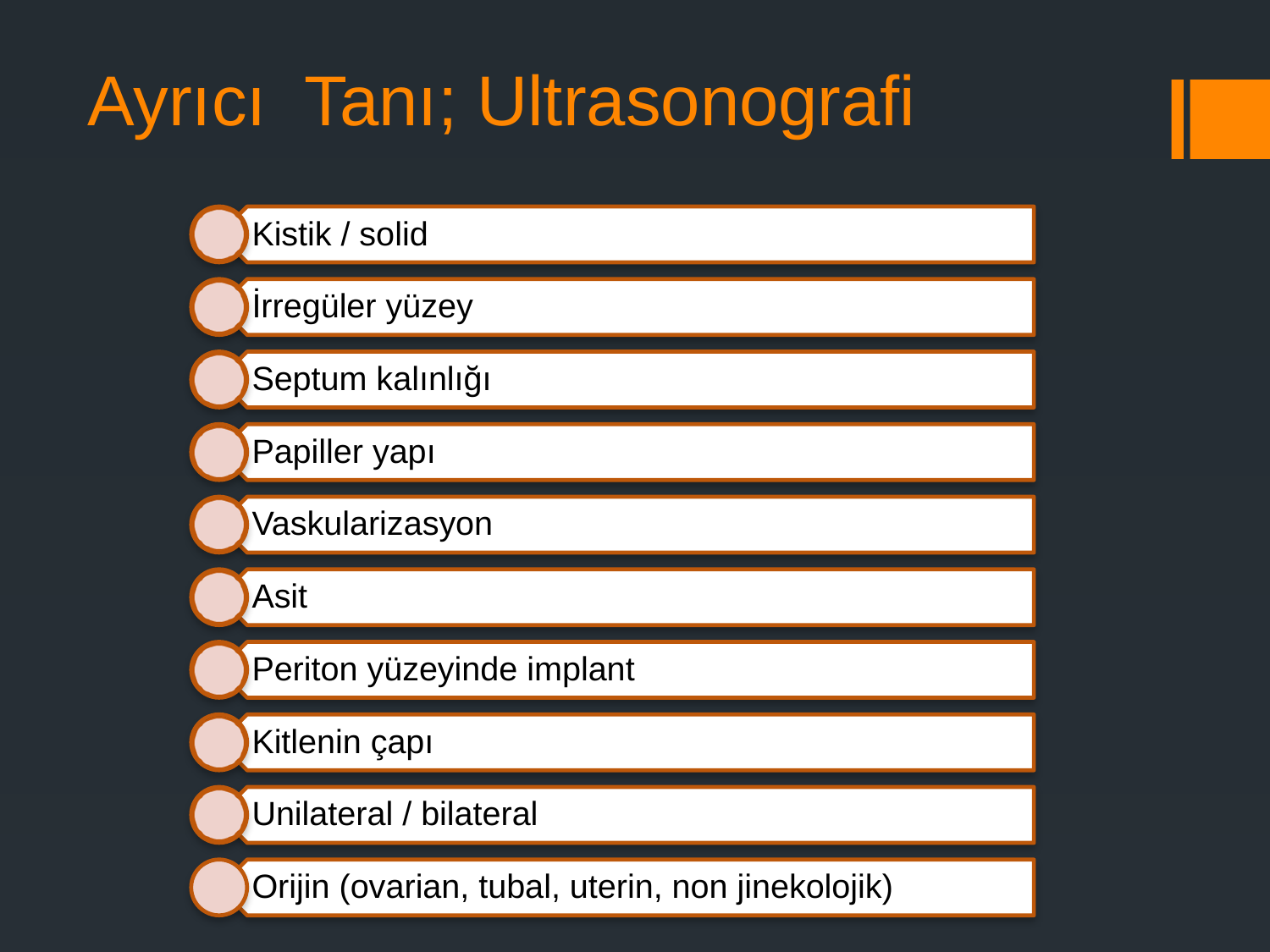

# Ayrıcı  Tanı; Ultrasonografi
Kistik / solid
İrregüler yüzey
Septum kalınlığı
Papiller yapı
Vaskularizasyon
Asit
Periton yüzeyinde implant
Kitlenin çapı
Unilateral / bilateral
Orijin (ovarian, tubal, uterin, non jinekolojik)